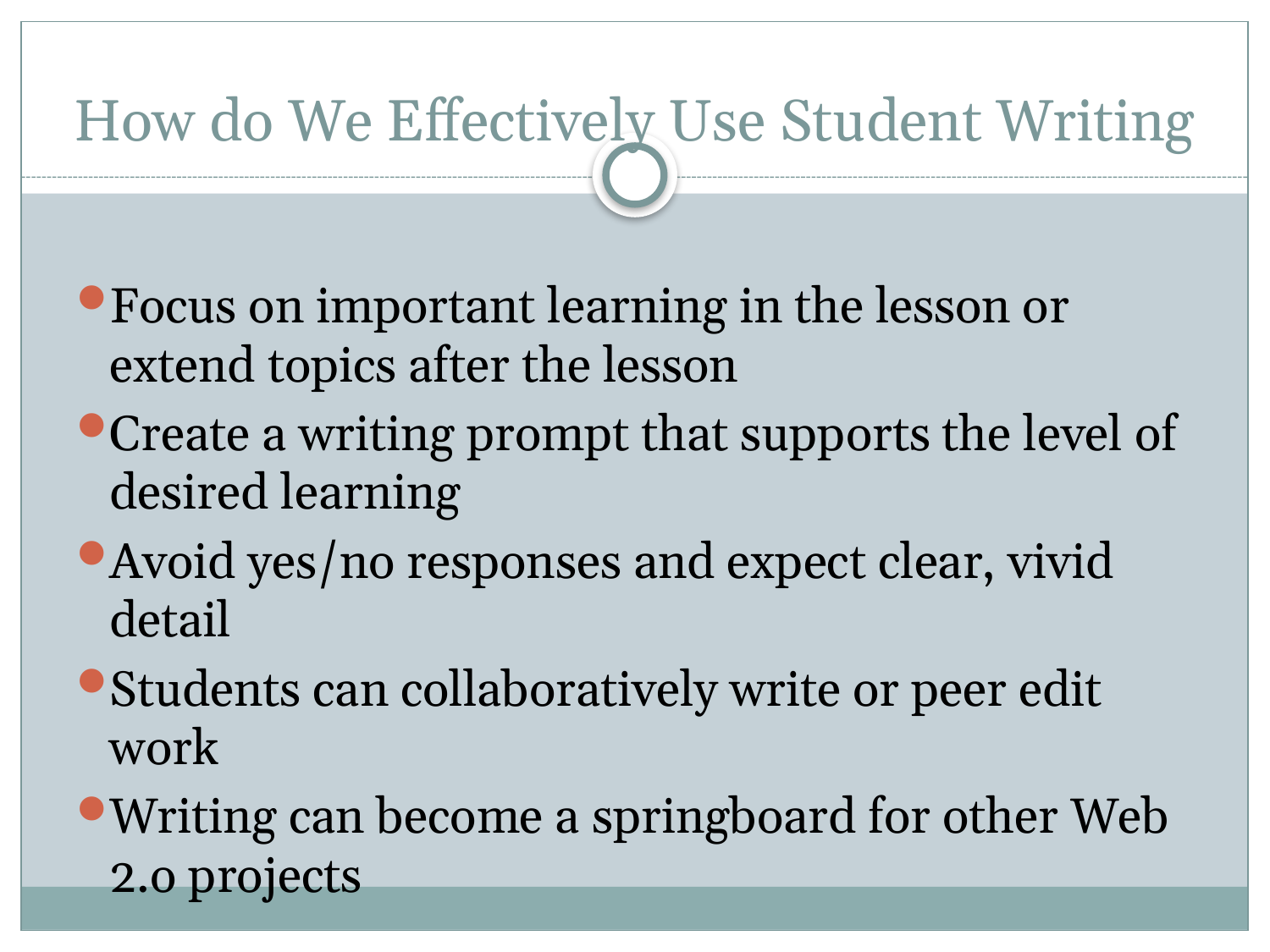

# How do We Effectively Use Student Writing

Focus on important learning in the lesson or extend topics after the lesson
Create a writing prompt that supports the level of desired learning
Avoid yes/no responses and expect clear, vivid detail
Students can collaboratively write or peer edit work
Writing can become a springboard for other Web 2.o projects